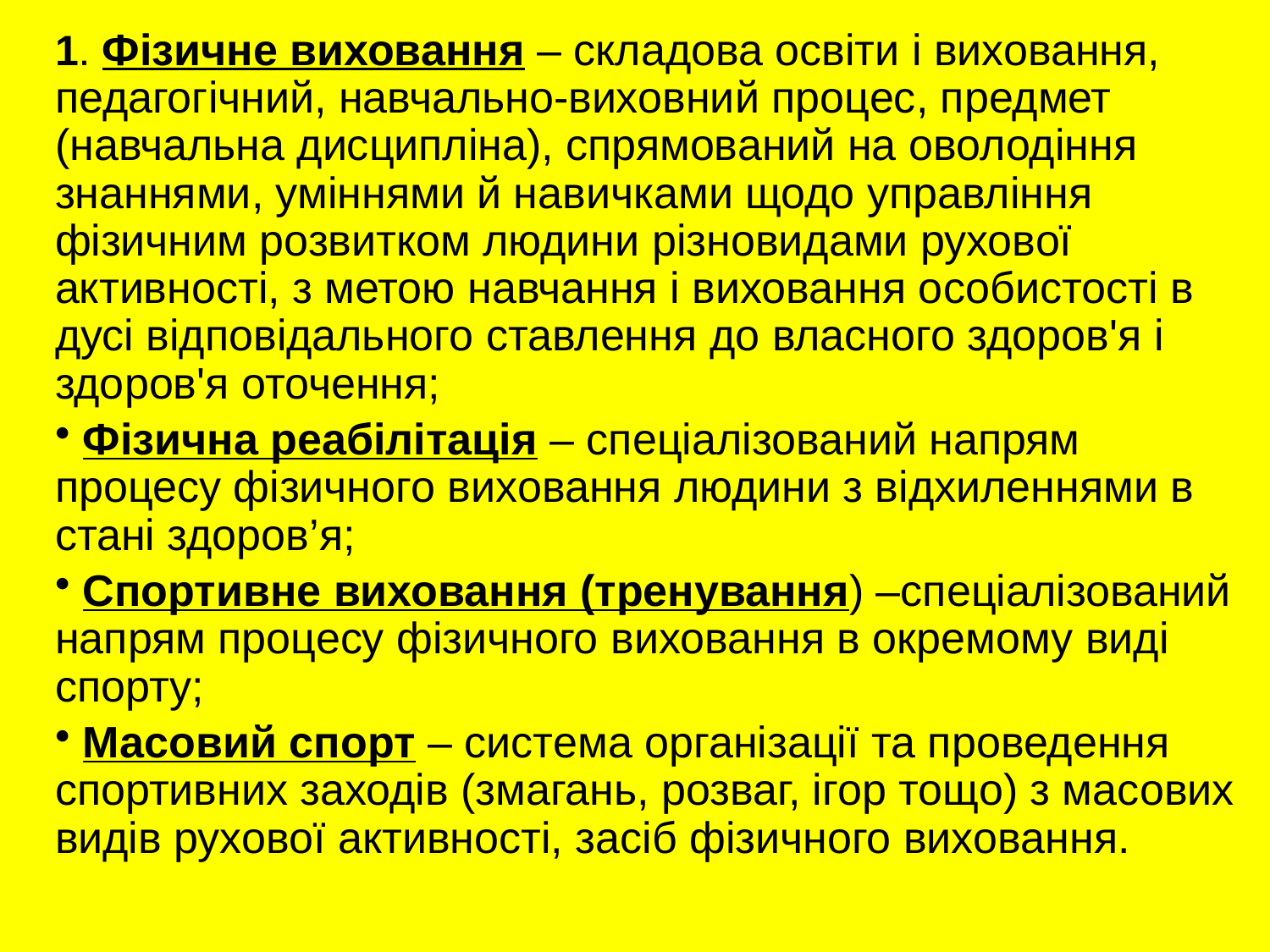

1. Фізичне виховання – складова освіти і виховання, педагогічний, навчально-виховний процес, предмет (навчальна дисципліна), спрямований на оволодіння знаннями, уміннями й навичками щодо управління фізичним розвитком людини різновидами рухової активності, з метою навчання і виховання особистості в дусі відповідального ставлення до власного здоров'я і здоров'я оточення;
 Фізична реабілітація – спеціалізований напрям процесу фізичного виховання людини з відхиленнями в стані здоров’я;
 Спортивне виховання (тренування) –спеціалізований напрям процесу фізичного виховання в окремому виді спорту;
 Масовий спорт – система організації та проведення спортивних заходів (змагань, розваг, ігор тощо) з масових видів рухової активності, засіб фізичного виховання.